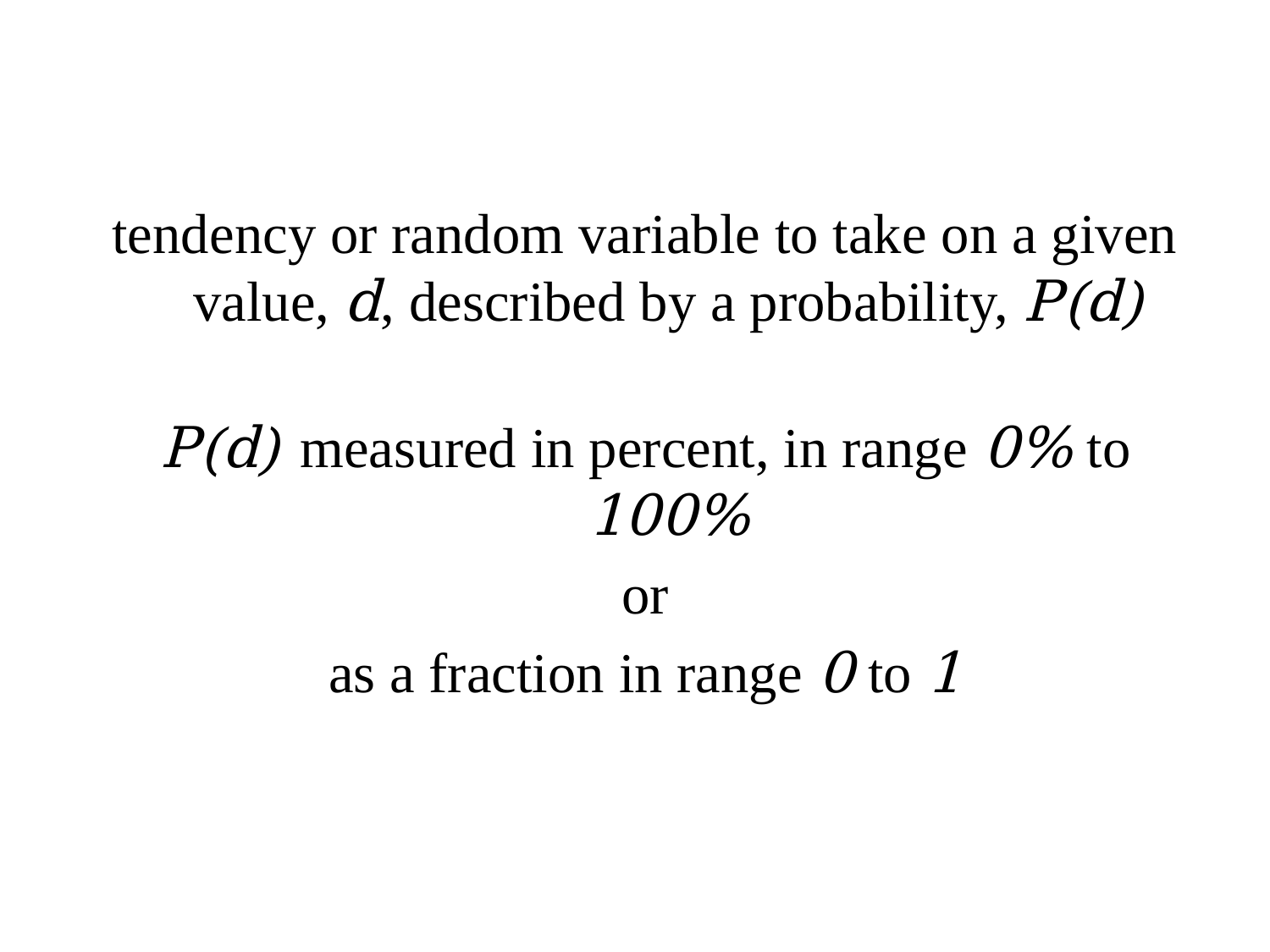

tendency or random variable to take on a given value, d, described by a probability, P(d)
P(d) measured in percent, in range 0% to 100%
or
as a fraction in range 0 to 1